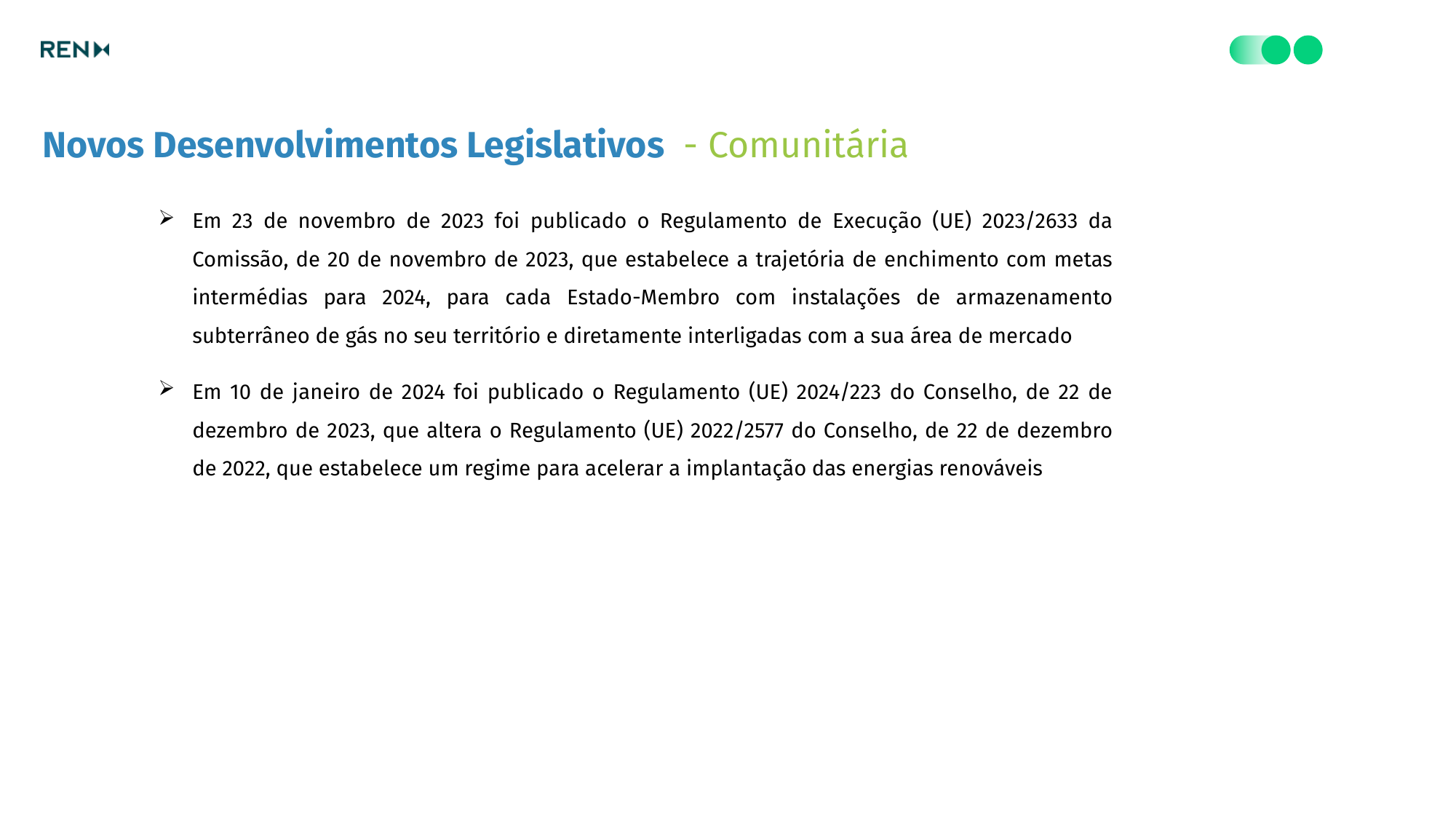

Novos Desenvolvimentos Legislativos  - Comunitária
Em 23 de novembro de 2023 foi publicado o Regulamento de Execução (UE) 2023/2633 da Comissão, de 20 de novembro de 2023, que estabelece a trajetória de enchimento com metas intermédias para 2024, para cada Estado-Membro com instalações de armazenamento subterrâneo de gás no seu território e diretamente interligadas com a sua área de mercado
Em 10 de janeiro de 2024 foi publicado o Regulamento (UE) 2024/223 do Conselho, de 22 de dezembro de 2023, que altera o Regulamento (UE) 2022/2577 do Conselho, de 22 de dezembro de 2022, que estabelece um regime para acelerar a implantação das energias renováveis